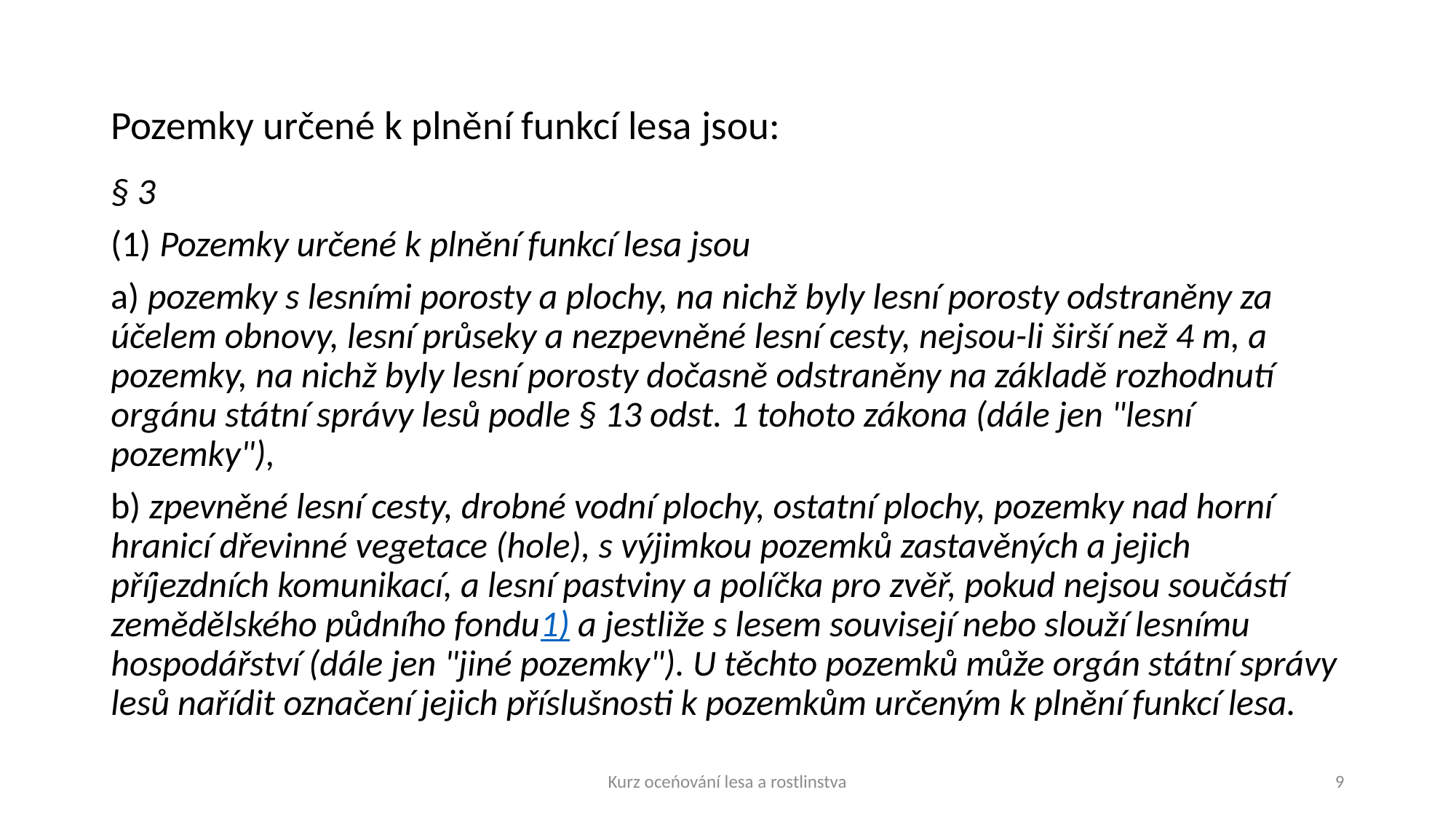

# Pozemky určené k plnění funkcí lesa jsou:
§ 3
(1) Pozemky určené k plnění funkcí lesa jsou
a) pozemky s lesními porosty a plochy, na nichž byly lesní porosty odstraněny za účelem obnovy, lesní průseky a nezpevněné lesní cesty, nejsou-li širší než 4 m, a pozemky, na nichž byly lesní porosty dočasně odstraněny na základě rozhodnutí orgánu státní správy lesů podle § 13 odst. 1 tohoto zákona (dále jen "lesní pozemky"),
b) zpevněné lesní cesty, drobné vodní plochy, ostatní plochy, pozemky nad horní hranicí dřevinné vegetace (hole), s výjimkou pozemků zastavěných a jejich příjezdních komunikací, a lesní pastviny a políčka pro zvěř, pokud nejsou součástí zemědělského půdního fondu1) a jestliže s lesem souvisejí nebo slouží lesnímu hospodářství (dále jen "jiné pozemky"). U těchto pozemků může orgán státní správy lesů nařídit označení jejich příslušnosti k pozemkům určeným k plnění funkcí lesa.

Kurz oceńování lesa a rostlinstva
9